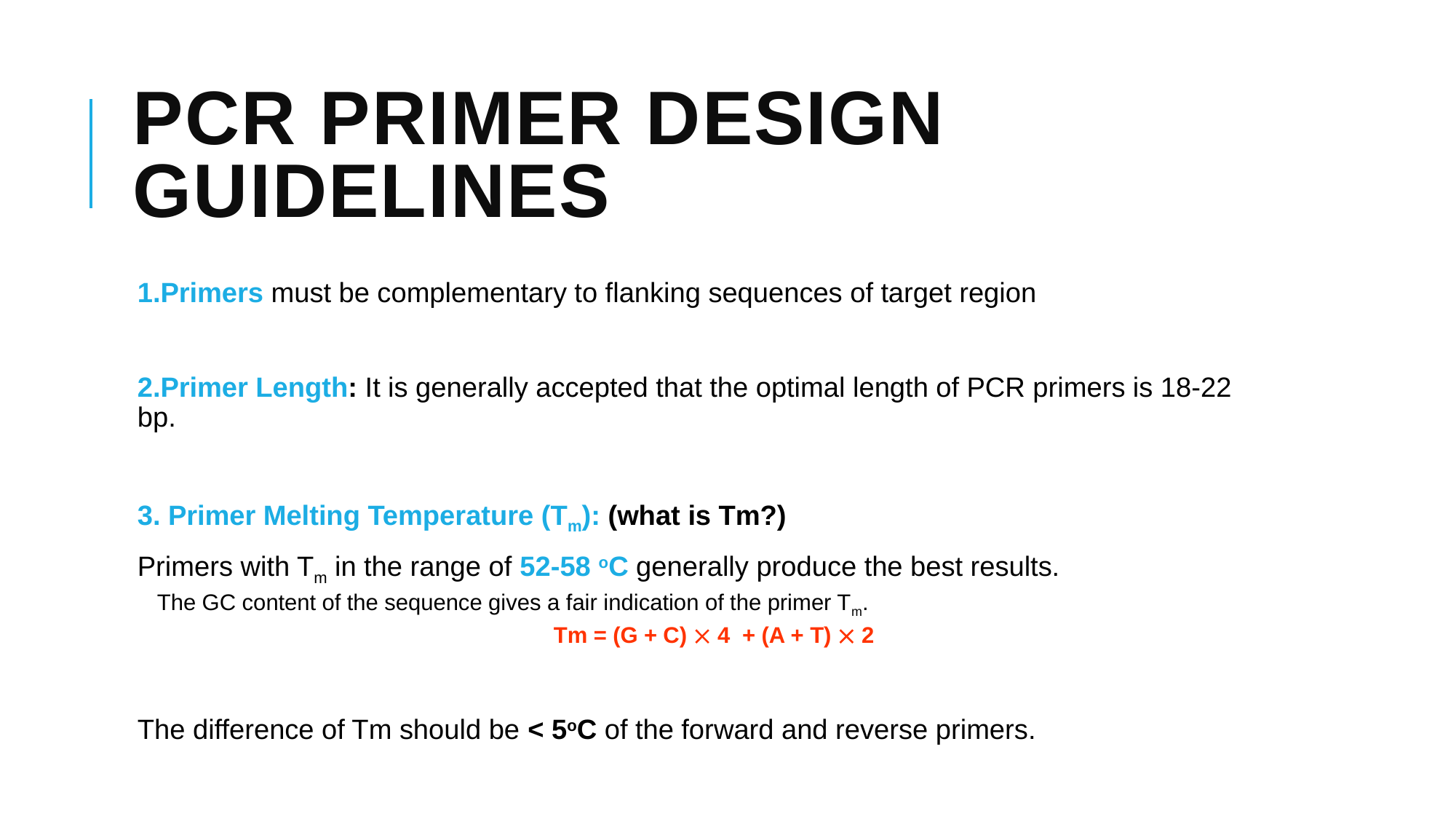

# PCR Primer Design Guidelines
1.Primers must be complementary to flanking sequences of target region

2.Primer Length: It is generally accepted that the optimal length of PCR primers is 18-22 bp.

3. Primer Melting Temperature (Tm): (what is Tm?)
Primers with Tm in the range of 52-58 oC generally produce the best results.
The GC content of the sequence gives a fair indication of the primer Tm.
Tm = (G + C) × 4  + (A + T) × 2

The difference of Tm should be < 5oC of the forward and reverse primers.